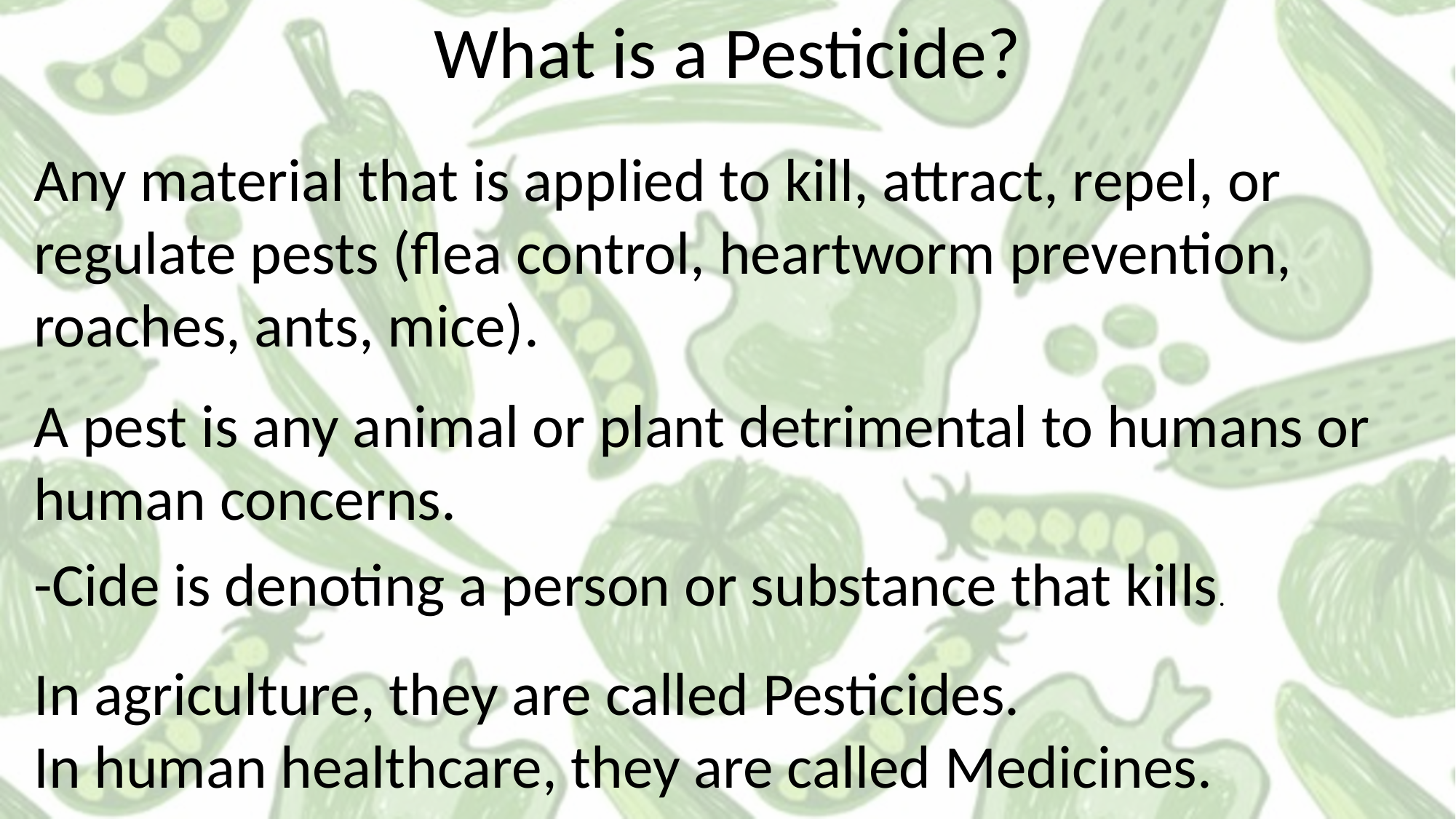

What is a Pesticide?
Any material that is applied to kill, attract, repel, or regulate pests (flea control, heartworm prevention, roaches, ants, mice).
A pest is any animal or plant detrimental to humans or human concerns.
-Cide is denoting a person or substance that kills.
In agriculture, they are called Pesticides.
In human healthcare, they are called Medicines.